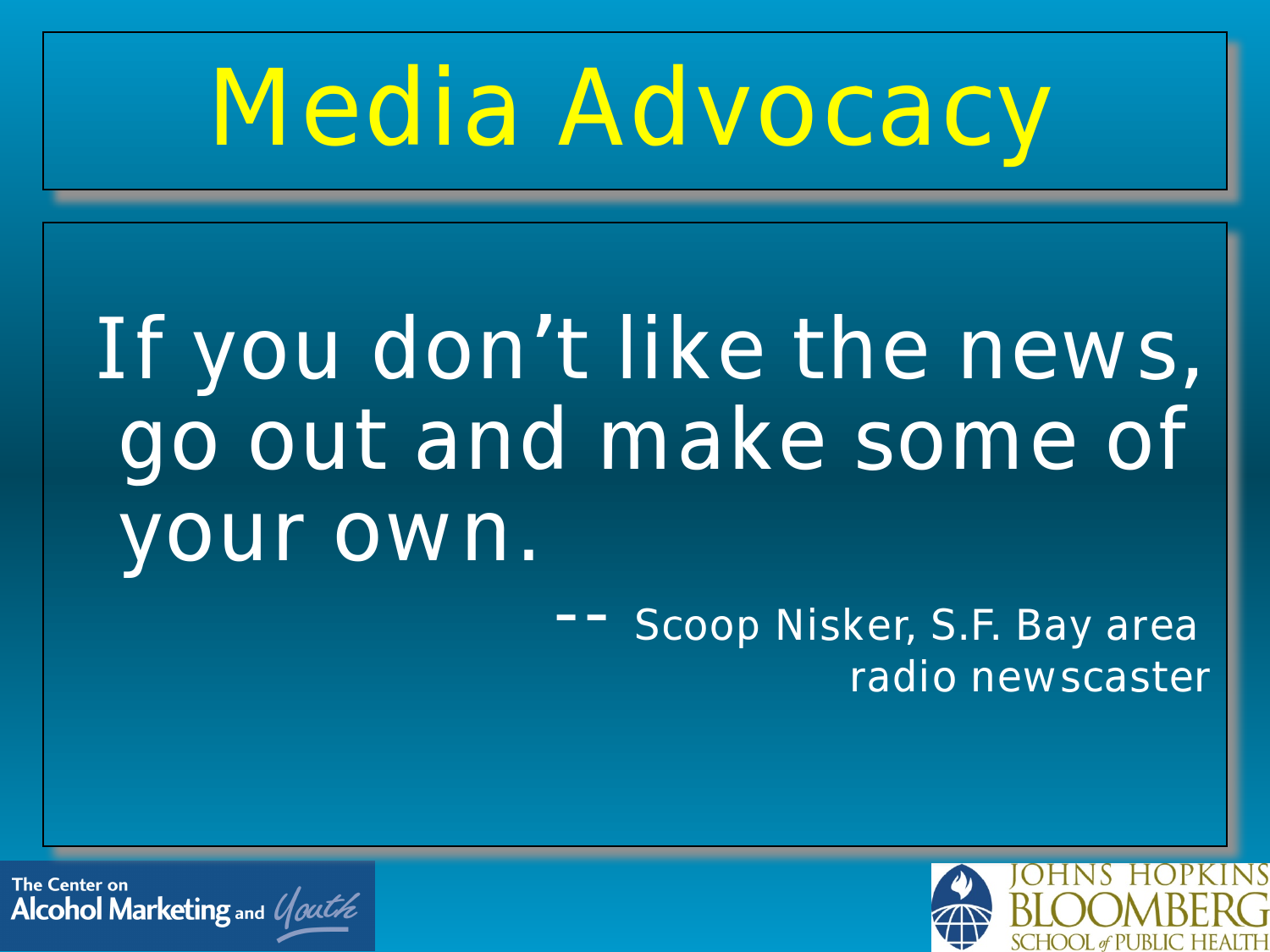

# Media Advocacy

If you don’t like the news, go out and make some of your own.
 -- Scoop Nisker, S.F. Bay area
radio newscaster